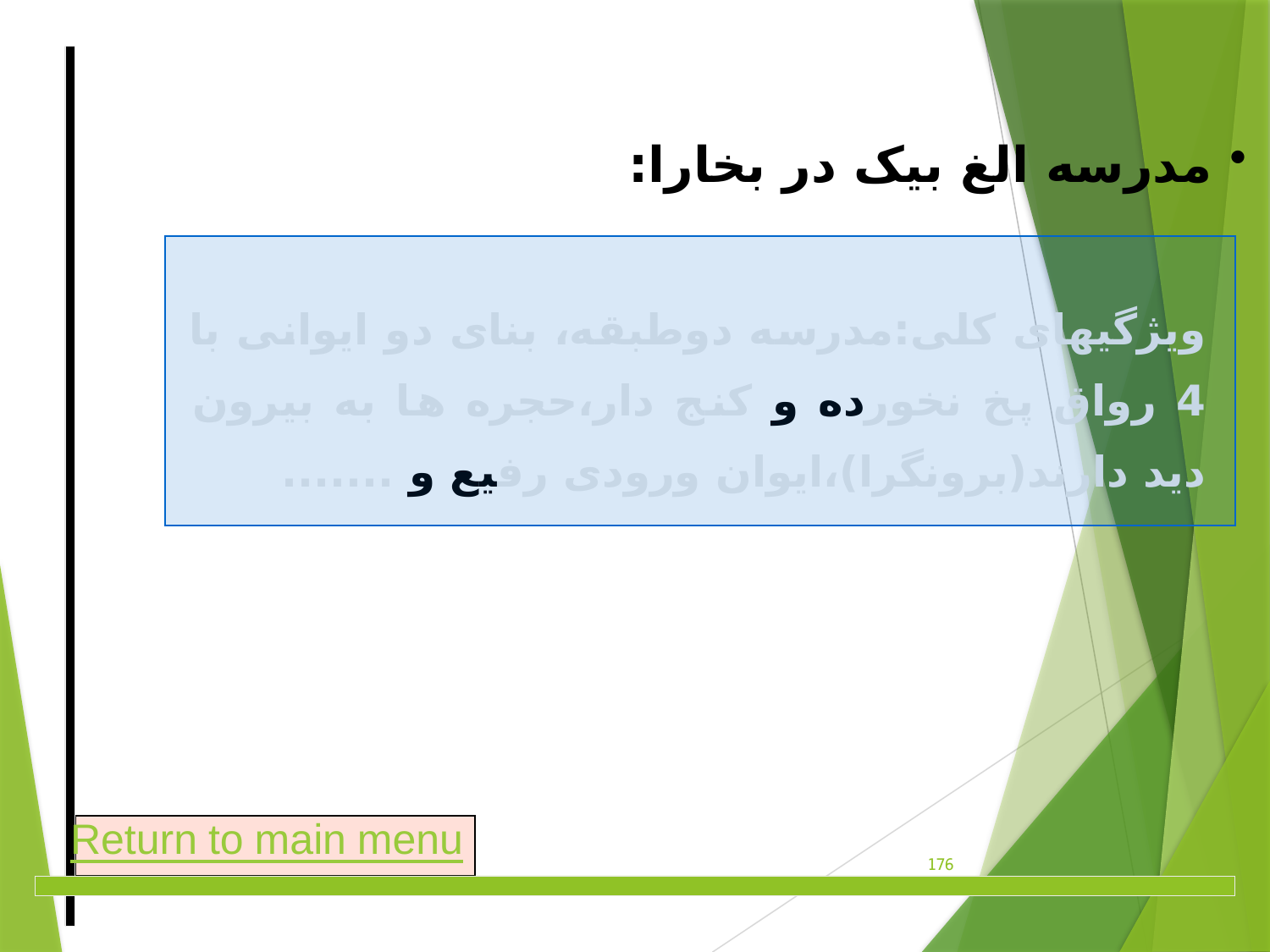

مدرسه الغ بیک در بخارا:

ویژگیهای کلی:مدرسه دوطبقه، بنای دو ایوانی با 4 رواق پخ نخورده و کنج دار،حجره ها به بیرون دید دارند(برونگرا)،ایوان ورودی رفیع و .......
Return to main menu

176